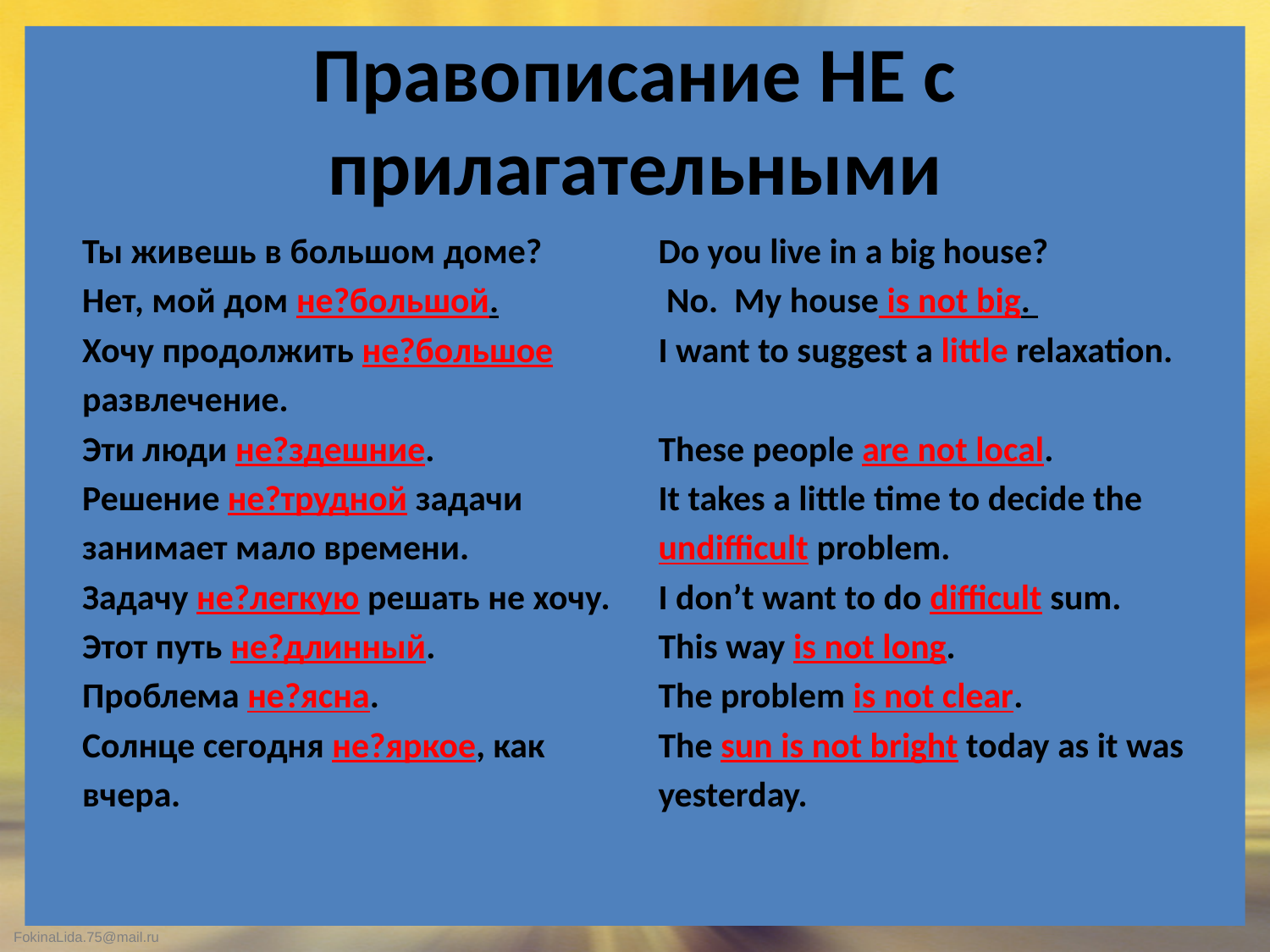

# Правописание НЕ с прилагательными

Ты живешь в большом доме?
Нет, мой дом не?большой.
Хочу продолжить не?большое
развлечение.
Эти люди не?здешние.
Решение не?трудной задачи
занимает мало времени.
Задачу не?легкую решать не хочу.
Этот путь не?длинный.
Проблема не?ясна.
Солнце сегодня не?яркое, как
вчера.

Do you live in a big house?
 No.  My house is not big.
I want to suggest a little relaxation.

These people are not local.
It takes a little time to decide the
undifficult problem.
I don’t want to do difficult sum.
This way is not long.
The problem is not clear.
The sun is not bright today as it was
yesterday.